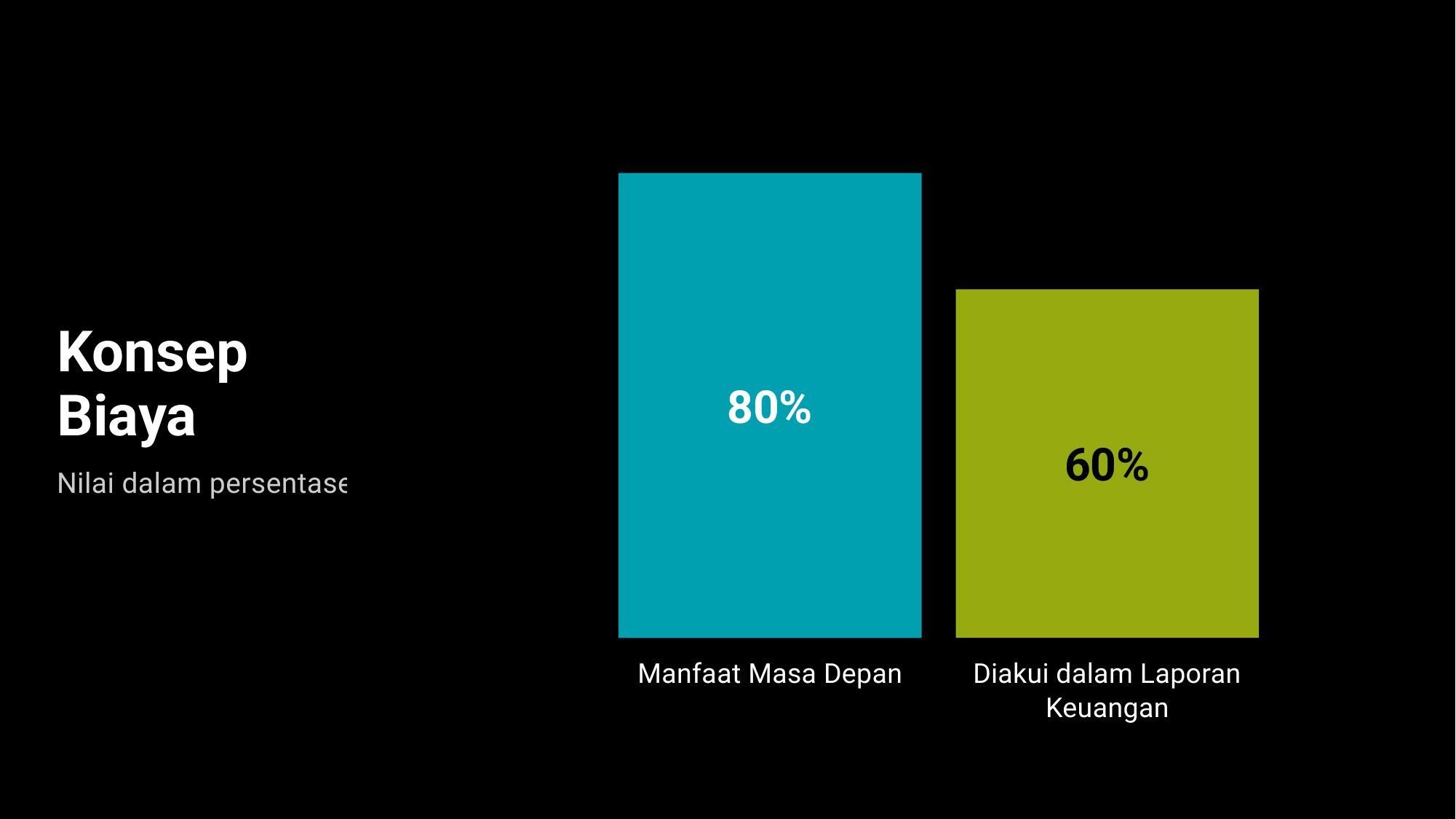

Konsep Biaya
80%
60%
Nilai dalam persentase
Manfaat Masa Depan
Diakui dalam Laporan Keuangan

15